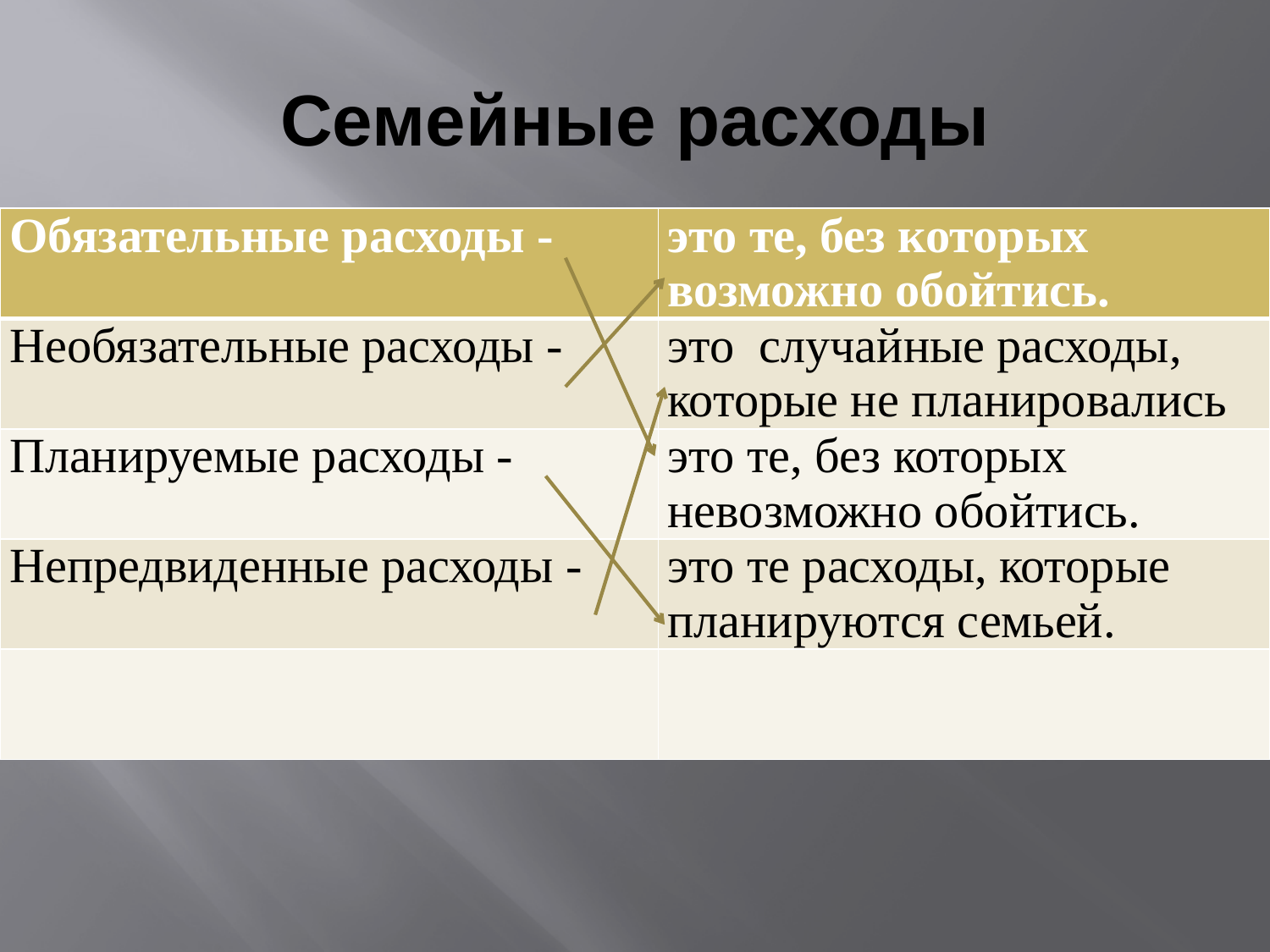

# Семейные расходы
| Обязательные расходы - | это те, без которых возможно обойтись. |
| --- | --- |
| Необязательные расходы - | это случайные расходы, которые не планировались |
| Планируемые расходы - | это те, без которых невозможно обойтись. |
| Непредвиденные расходы - | это те расходы, которые планируются семьей. |
|  |  |